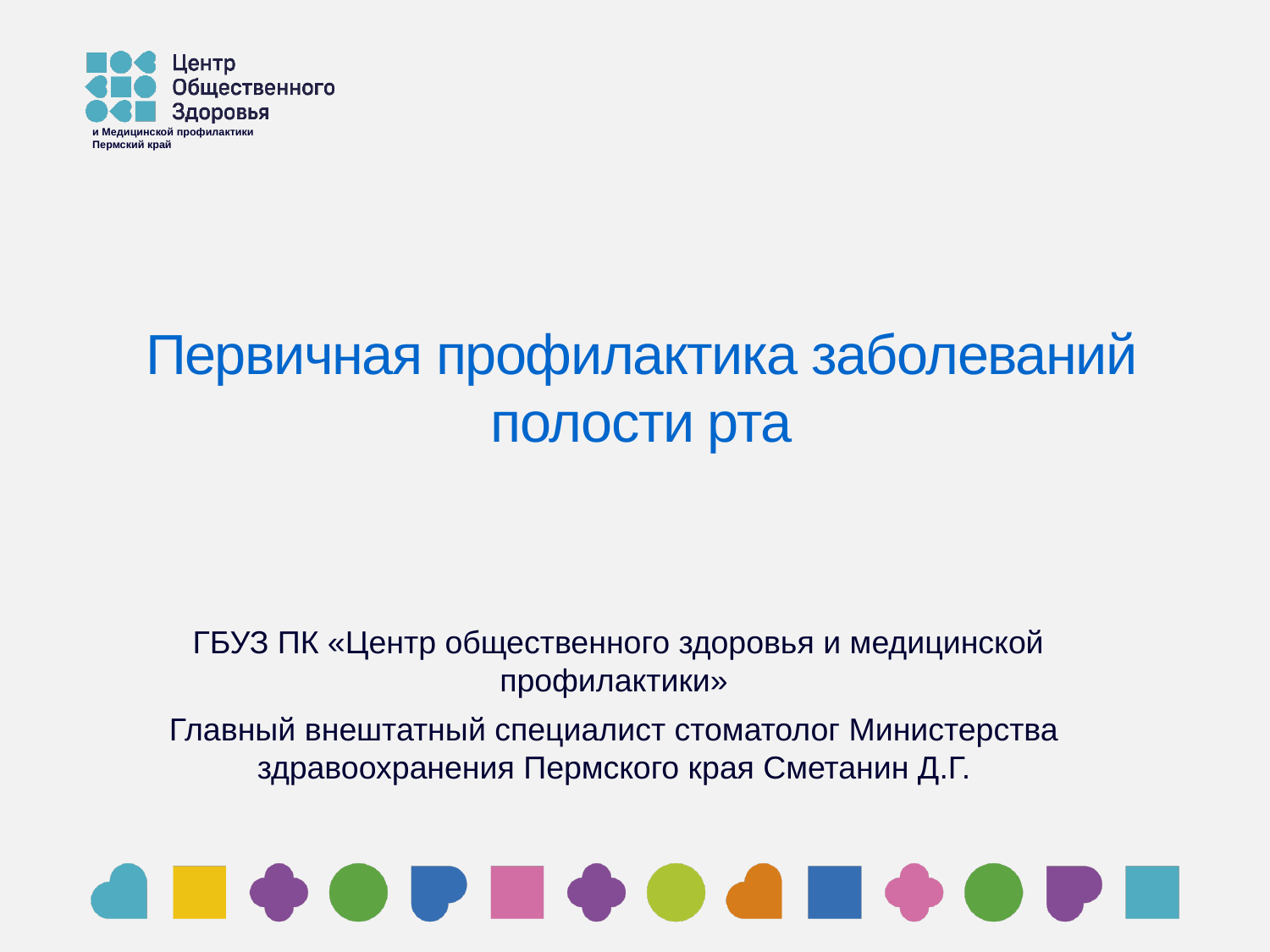

и Медицинской профилактики
Пермский край
# Первичная профилактика заболеваний полости рта
 ГБУЗ ПК «Центр общественного здоровья и медицинской профилактики»
Главный внештатный специалист стоматолог Министерства здравоохранения Пермского края Сметанин Д.Г.